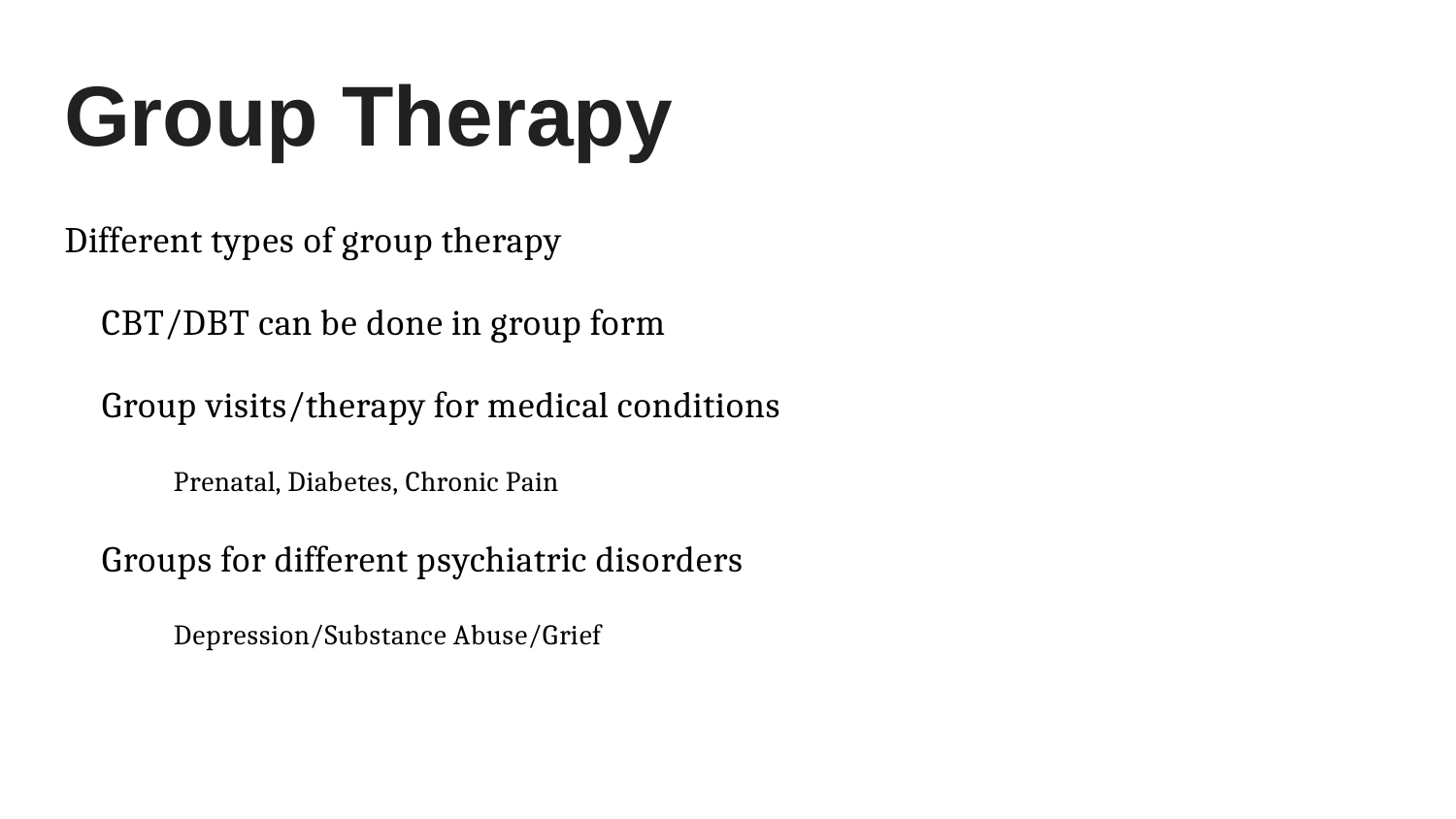

# Group Therapy
Different types of group therapy
CBT/DBT can be done in group form
Group visits/therapy for medical conditions
Prenatal, Diabetes, Chronic Pain
Groups for different psychiatric disorders
Depression/Substance Abuse/Grief